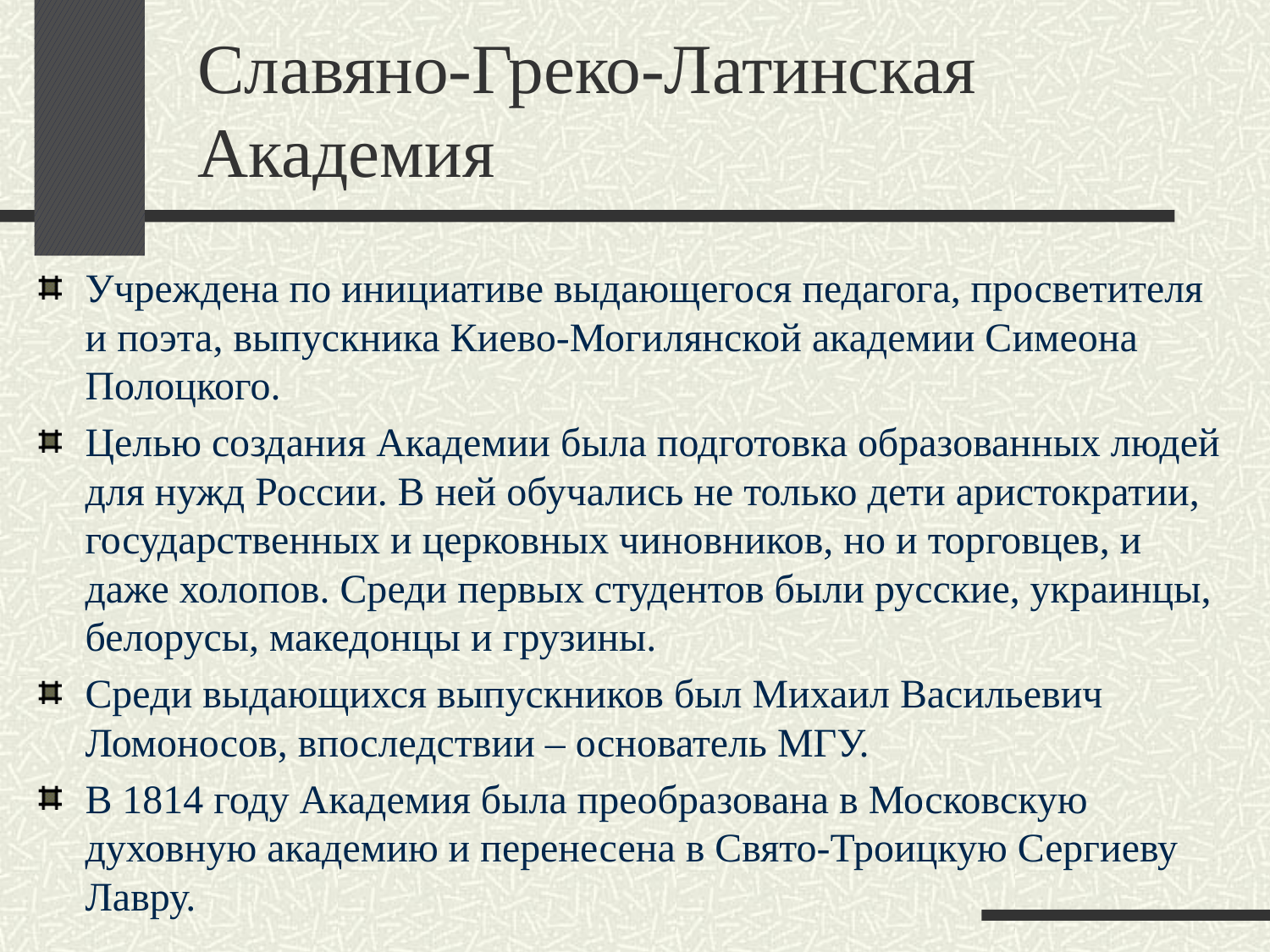

# Славяно-Греко-Латинская Академия
Учреждена по инициативе выдающегося педагога, просветителя и поэта, выпускника Киево-Могилянской академии Симеона Полоцкого.
Целью создания Академии была подготовка образованных людей для нужд России. В ней обучались не только дети аристократии, государственных и церковных чиновников, но и торговцев, и даже холопов. Среди первых студентов были русские, украинцы, белорусы, македонцы и грузины.
Среди выдающихся выпускников был Михаил Васильевич Ломоносов, впоследствии – основатель МГУ.
В 1814 году Академия была преобразована в Московскую духовную академию и перенесена в Свято-Троицкую Сергиеву Лавру.